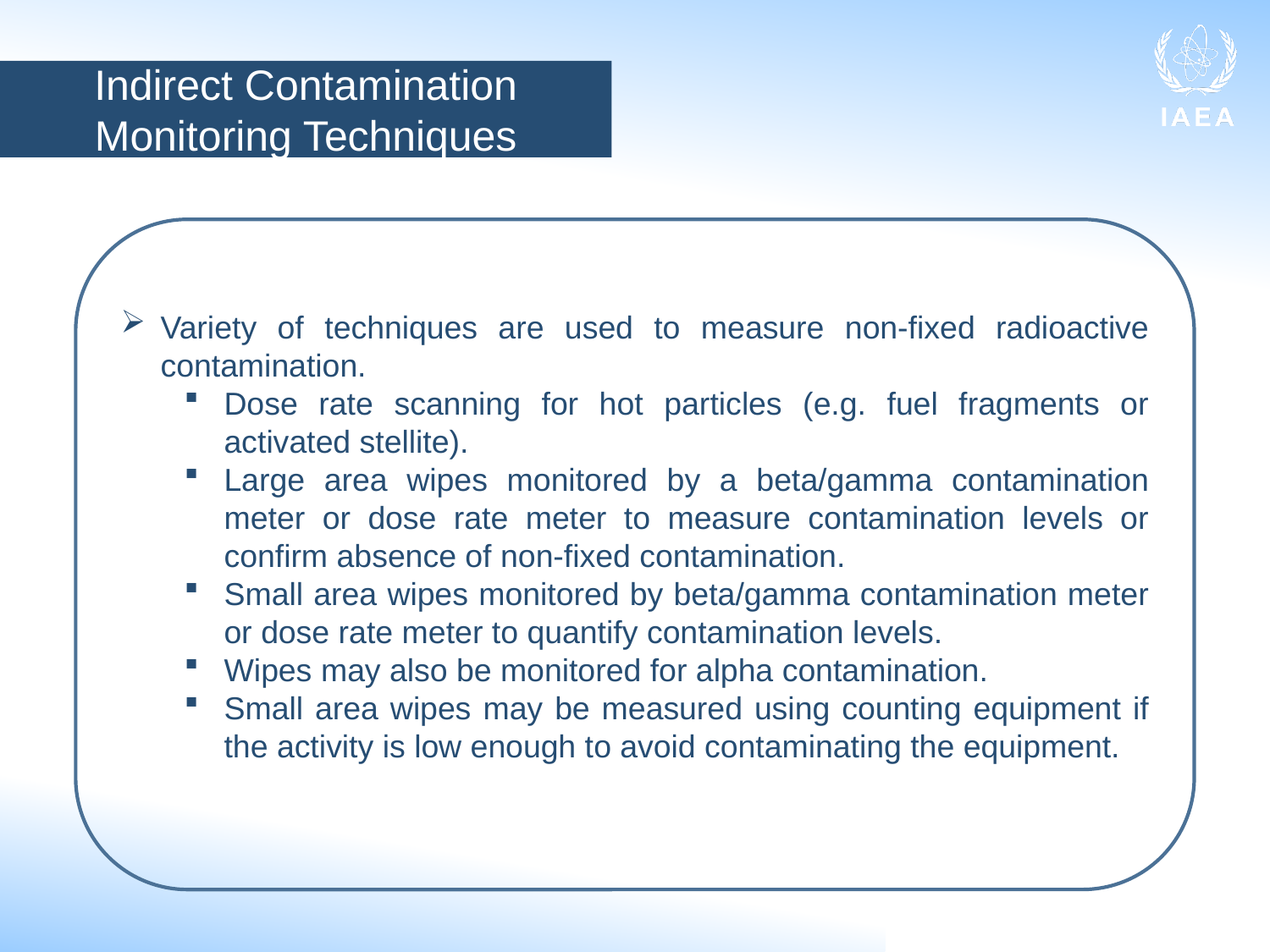

Indirect Contamination Monitoring Techniques
Variety of techniques are used to measure non-fixed radioactive contamination.
Dose rate scanning for hot particles (e.g. fuel fragments or activated stellite).
Large area wipes monitored by a beta/gamma contamination meter or dose rate meter to measure contamination levels or confirm absence of non-fixed contamination.
Small area wipes monitored by beta/gamma contamination meter or dose rate meter to quantify contamination levels.
Wipes may also be monitored for alpha contamination.
Small area wipes may be measured using counting equipment if the activity is low enough to avoid contaminating the equipment.